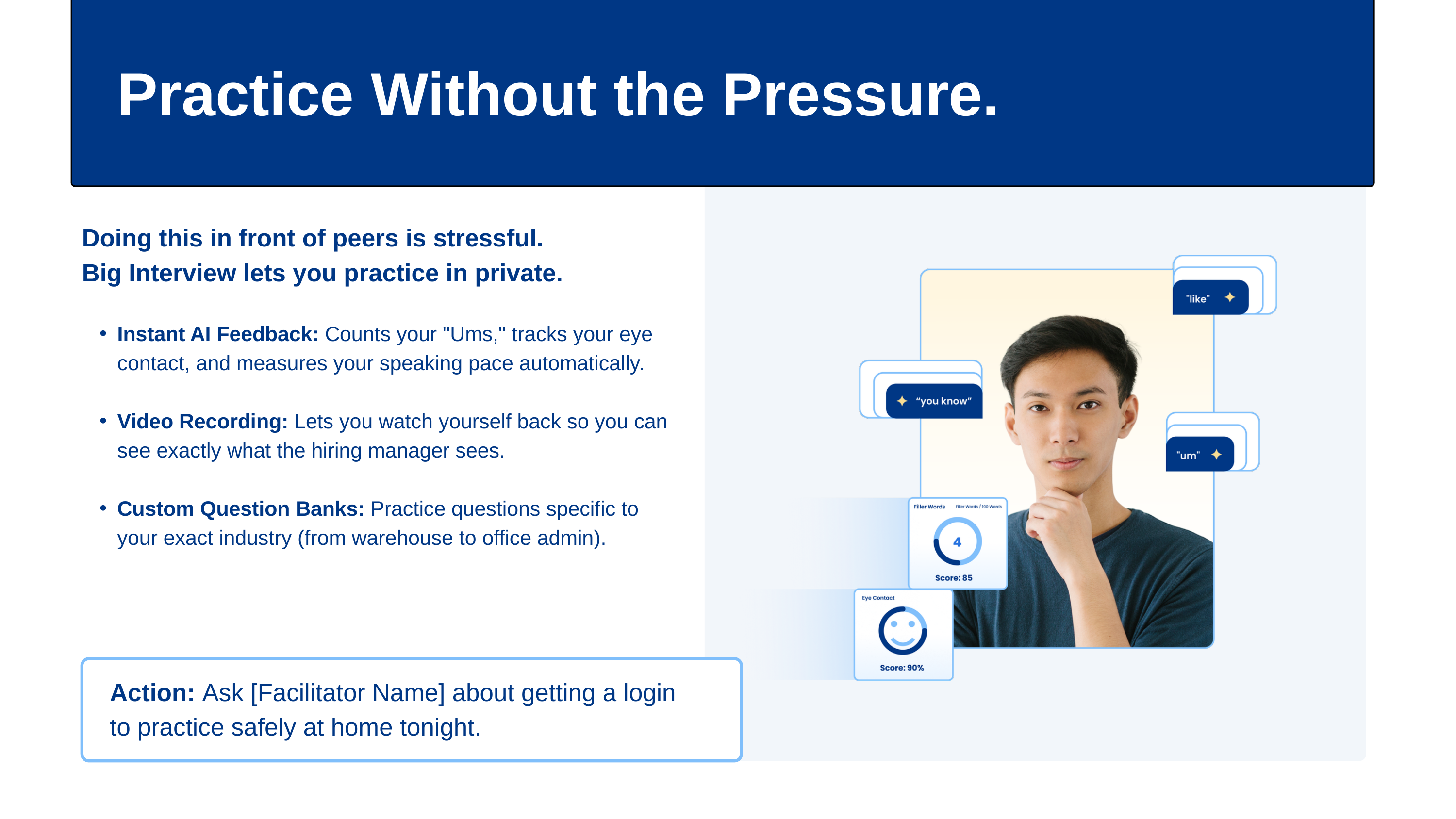

Practice Without the Pressure.

Doing this in front of peers is stressful.
Big Interview lets you practice in private.

Instant AI Feedback: Counts your "Ums," tracks your eye contact, and measures your speaking pace automatically.

Video Recording: Lets you watch yourself back so you can see exactly what the hiring manager sees.

Custom Question Banks: Practice questions specific to your exact industry (from warehouse to office admin).

Action: Ask [Facilitator Name] about getting a login to practice safely at home tonight.